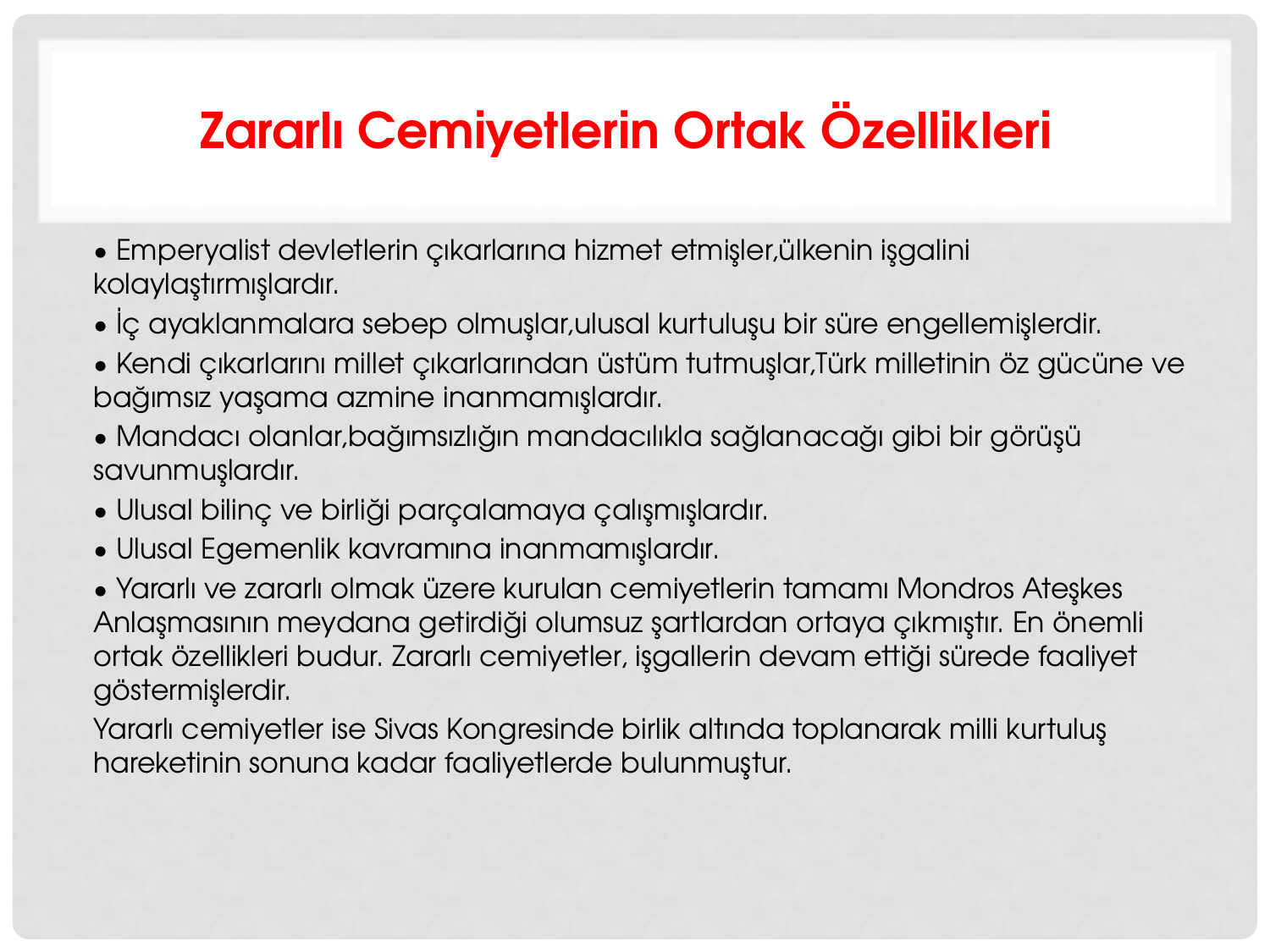

# Zararlı Cemiyetlerin Ortak Özellikleri
• Emperyalist devletlerin çıkarlarına hizmet etmişler,ülkenin işgalini kolaylaştırmışlardır.
• İç ayaklanmalara sebep olmuşlar,ulusal kurtuluşu bir süre engellemişlerdir.
• Kendi çıkarlarını millet çıkarlarından üstüm tutmuşlar,Türk milletinin öz gücüne ve bağımsız yaşama azmine inanmamışlardır.
• Mandacı olanlar,bağımsızlığın mandacılıkla sağlanacağı gibi bir görüşü savunmuşlardır.
• Ulusal bilinç ve birliği parçalamaya çalışmışlardır.
• Ulusal Egemenlik kavramına inanmamışlardır.
• Yararlı ve zararlı olmak üzere kurulan cemiyetlerin tamamı Mondros Ateşkes Anlaşmasının meydana getirdiği olumsuz şartlardan ortaya çıkmıştır. En önemli ortak özellikleri budur. Zararlı cemiyetler, işgallerin devam ettiği sürede faaliyet göstermişlerdir.
Yararlı cemiyetler ise Sivas Kongresinde birlik altında toplanarak milli kurtuluş hareketinin sonuna kadar faaliyetlerde bulunmuştur.